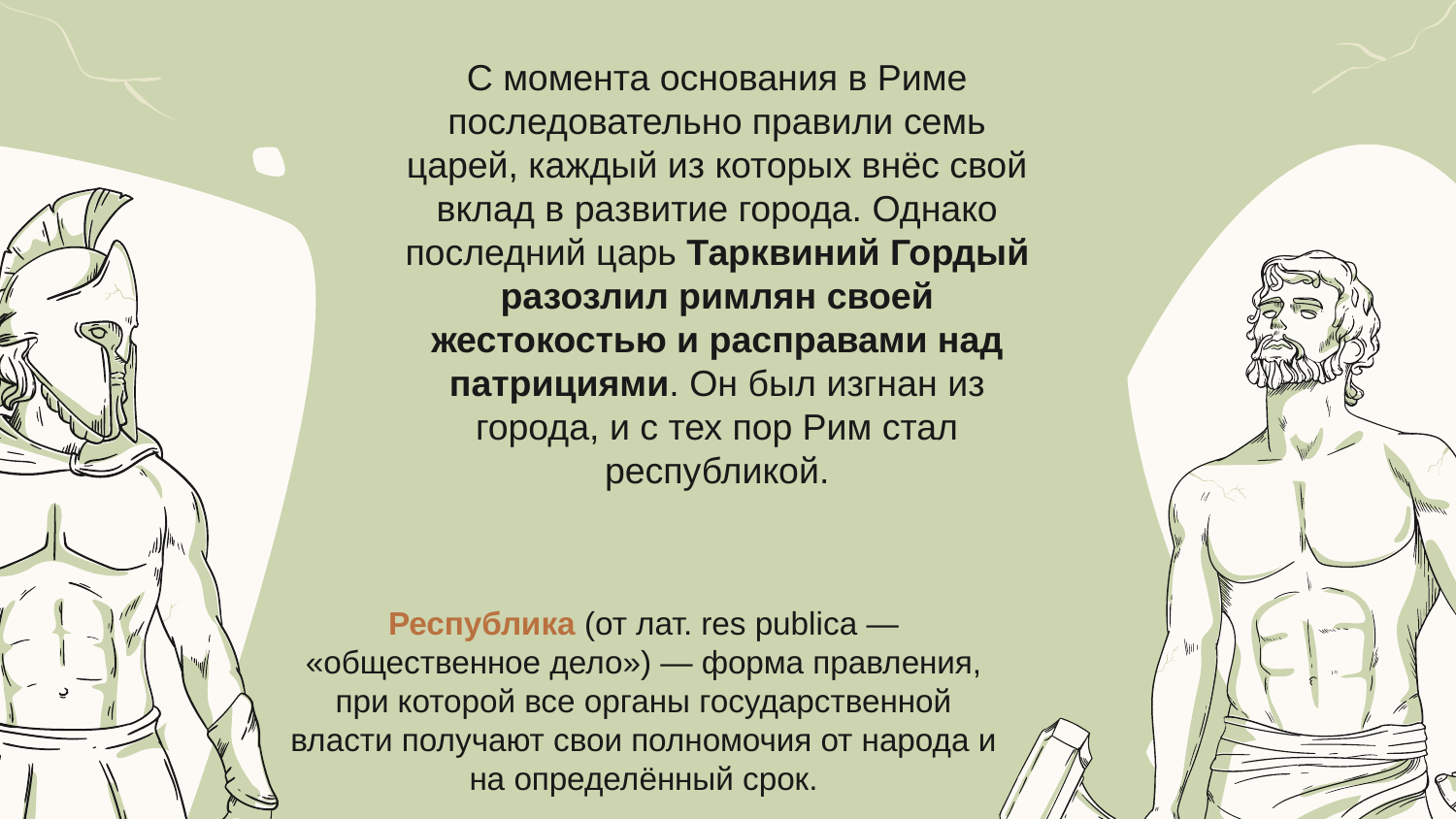

С момента основания в Риме последовательно правили семь царей, каждый из которых внёс свой вклад в развитие города. Однако последний царь Тарквиний Гордый разозлил римлян своей жестокостью и расправами над патрициями. Он был изгнан из города, и с тех пор Рим стал республикой.

Республика (от лат. res publica — «общественное дело») — форма правления, при которой все органы государственной власти получают свои полномочия от народа и на определённый срок.